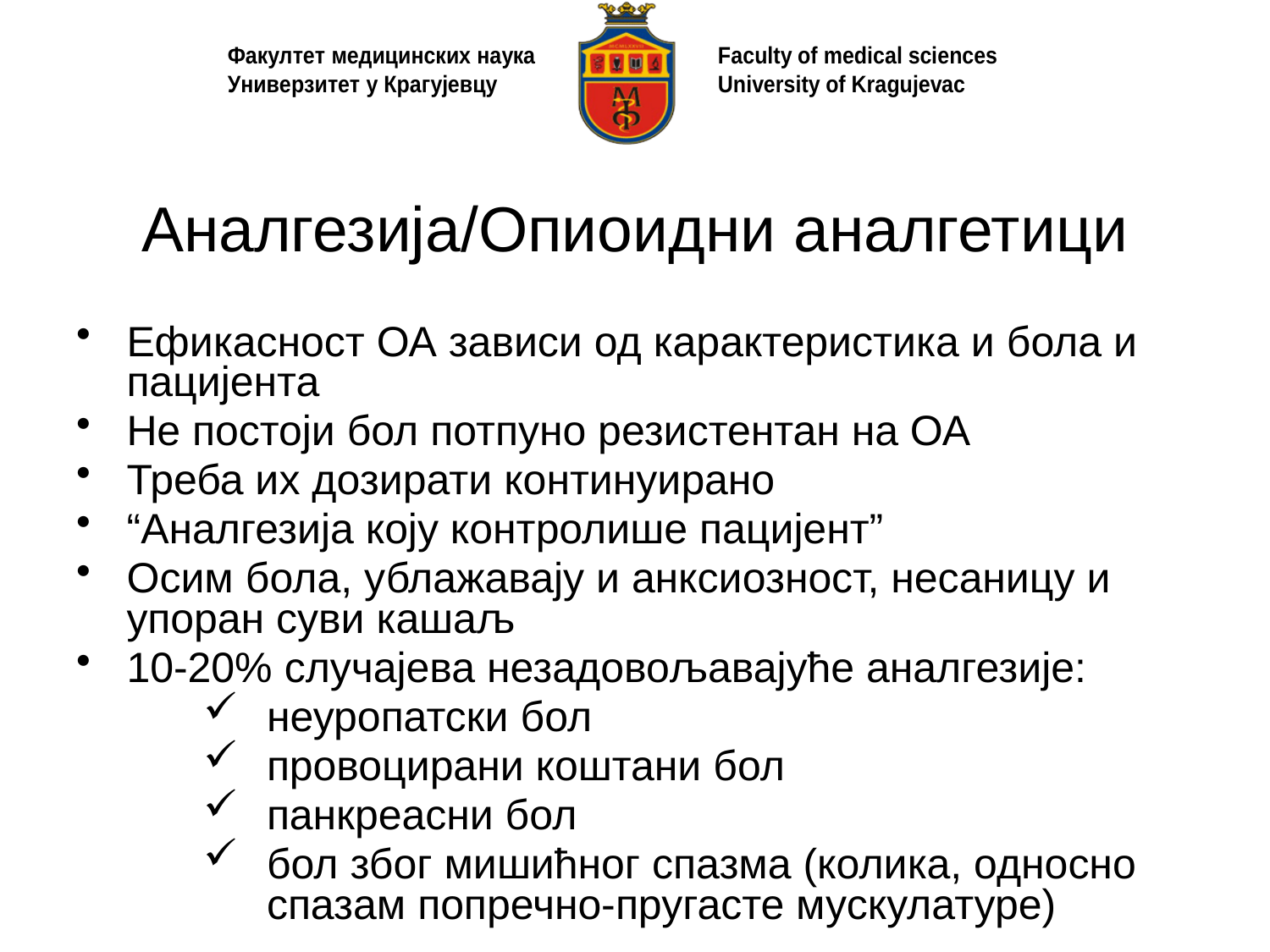

# Аналгезија/Опиоидни аналгетици
Ефикасност ОА зависи од карактеристика и бола и пацијента
Не постоји бол потпуно резистентан на ОА
Треба их дозирати континуирано
“Аналгезија коју контролише пацијент”
Осим бола, ублажавају и анксиозност, несаницу и упоран суви кашаљ
10-20% случајева незадовољавајуће аналгезије:
неуропатски бол
провоцирани коштани бол
панкреасни бол
бол због мишићног спазма (колика, односно спазам попречно-пругасте мускулатуре)